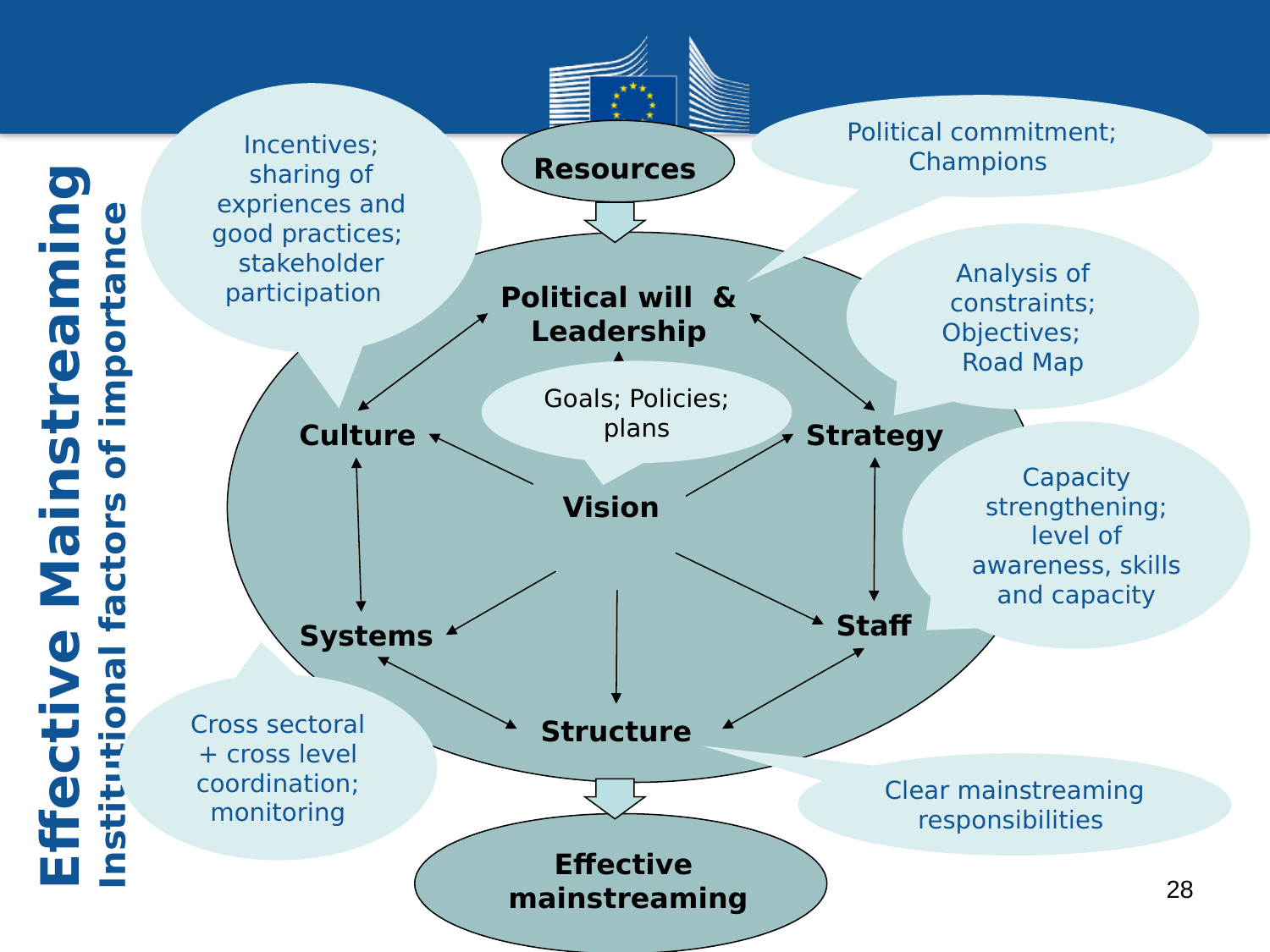

Incentives; sharing of expriences and good practices;
stakeholder participation
Political commitment; Champions

Resources

Analysis of constraints; Objectives;
Road Map

Effective Mainstreaming
Institutional factors of importance
Political will  &
Leadership
Goals; Policies; plans
Culture
Strategy
Capacity strengthening; level of awareness, skills and capacity

Vision
Staff
Systems
Cross sectoral + cross level coordination; monitoring
Structure
Clear mainstreaming responsibilities

Effective
mainstreaming
28